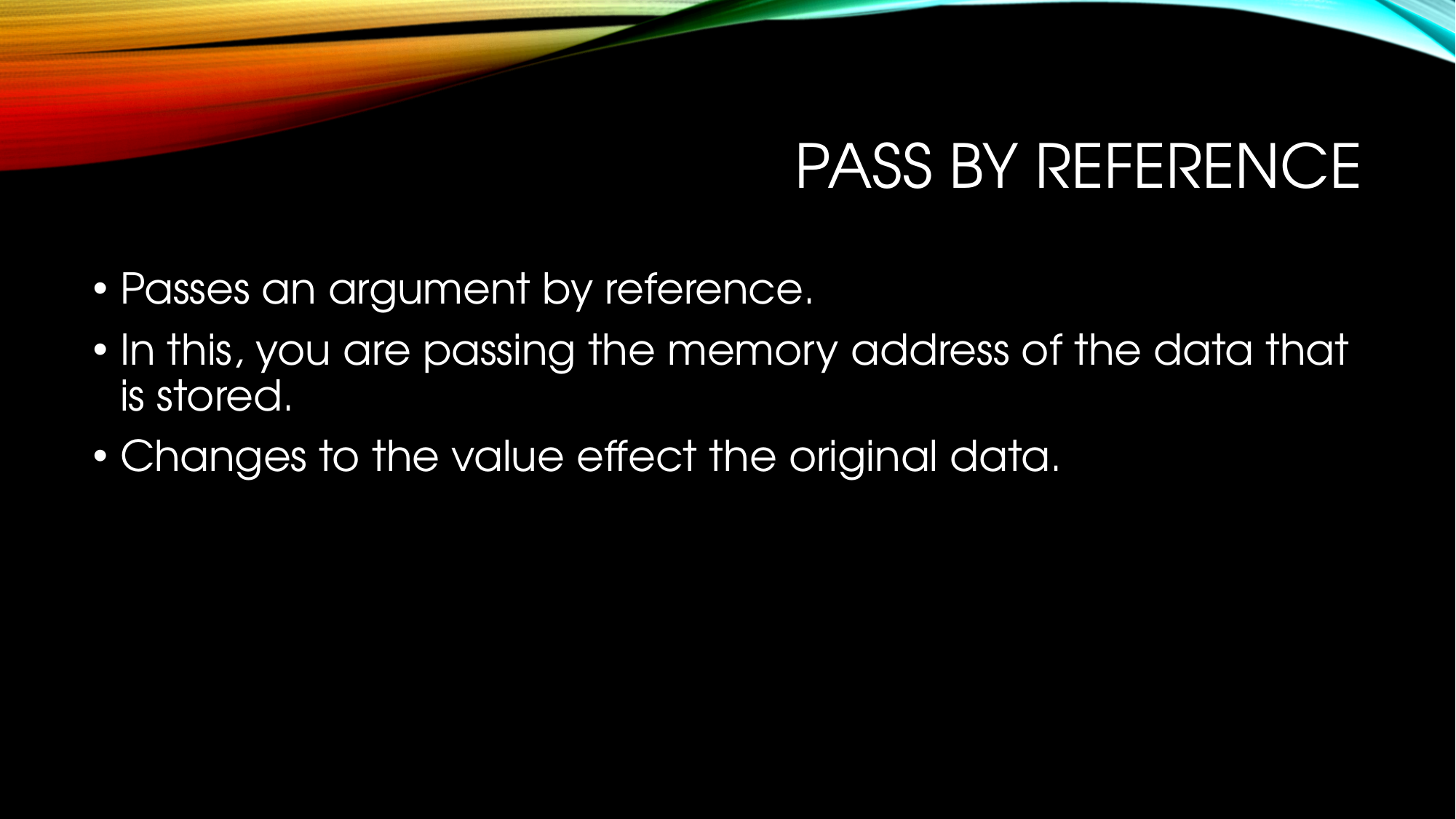

# Pass by reference
Passes an argument by reference.
In this, you are passing the memory address of the data that is stored.
Changes to the value effect the original data.